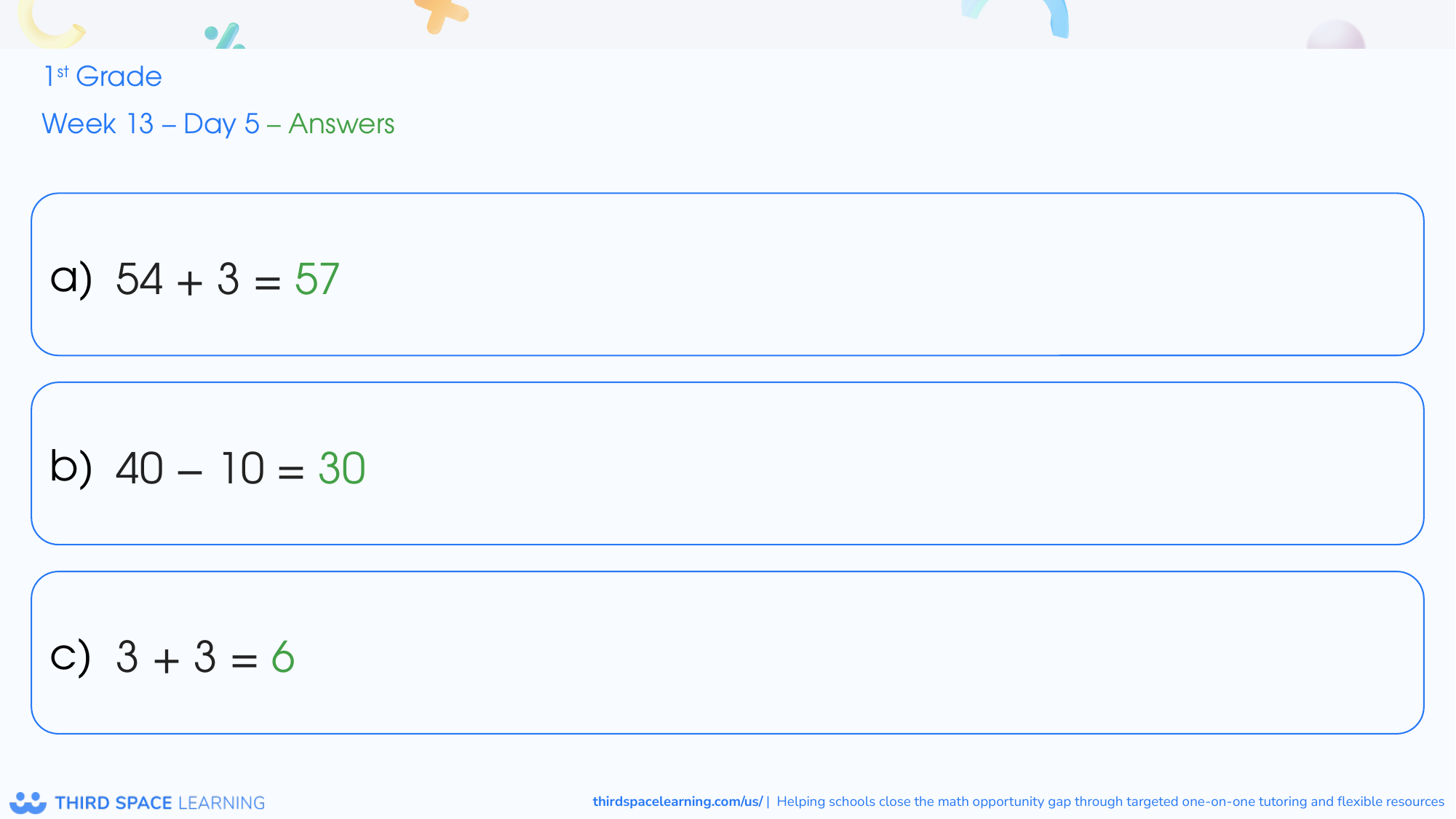

1st Grade
Week 13 – Day 5 – Answers
54 + 3 = 57
40 − 10 = 30
3 + 3 = 6